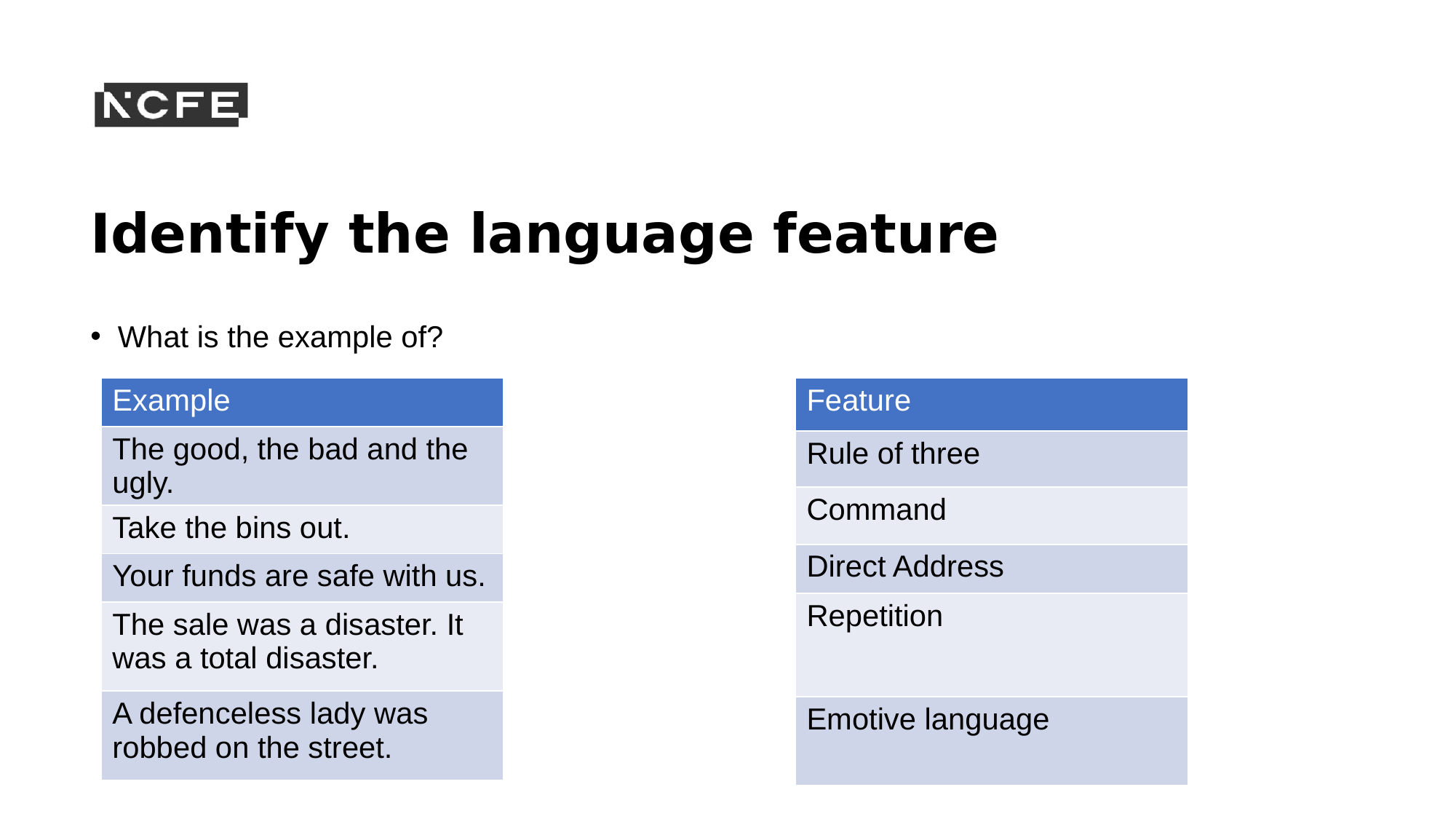

# Identify the language feature
What is the example of?

| Example |
| --- |
| The good, the bad and the ugly. |
| Take the bins out. |
| Your funds are safe with us. |
| The sale was a disaster. It was a total disaster. |
| A defenceless lady was robbed on the street. |
| Feature |
| --- |
| Rule of three |
| Command |
| Direct Address |
| Repetition |
| Emotive language |